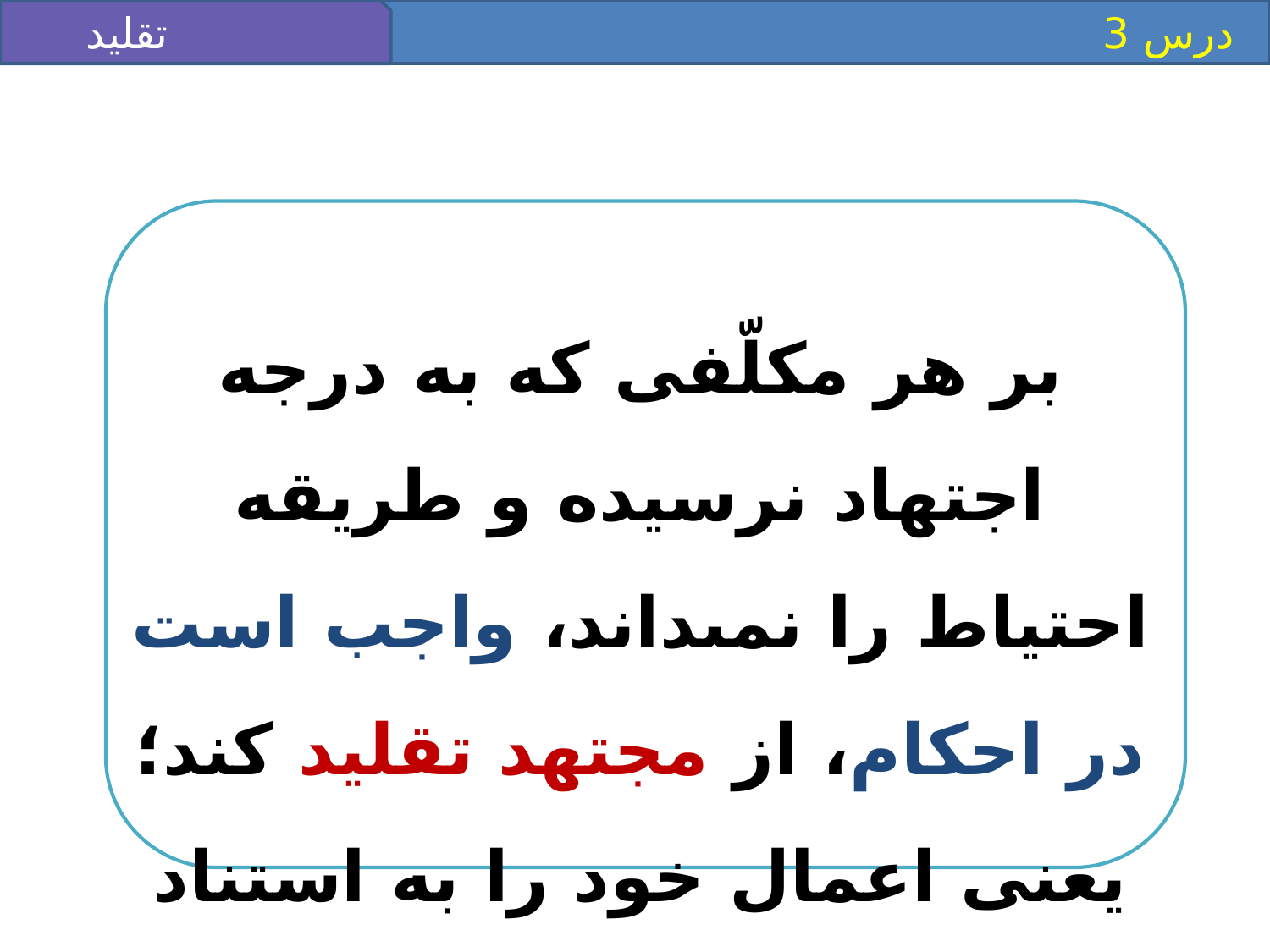

تقليد
 درس 3

بر هر مكلّفى كه به درجه اجتهاد نرسيده و طريقه احتياط را نمى‏داند، واجب است در احكام، از مجتهد تقليد كند؛ يعنى اعمال خود را به استناد فتواى مجتهد انجام دهد.